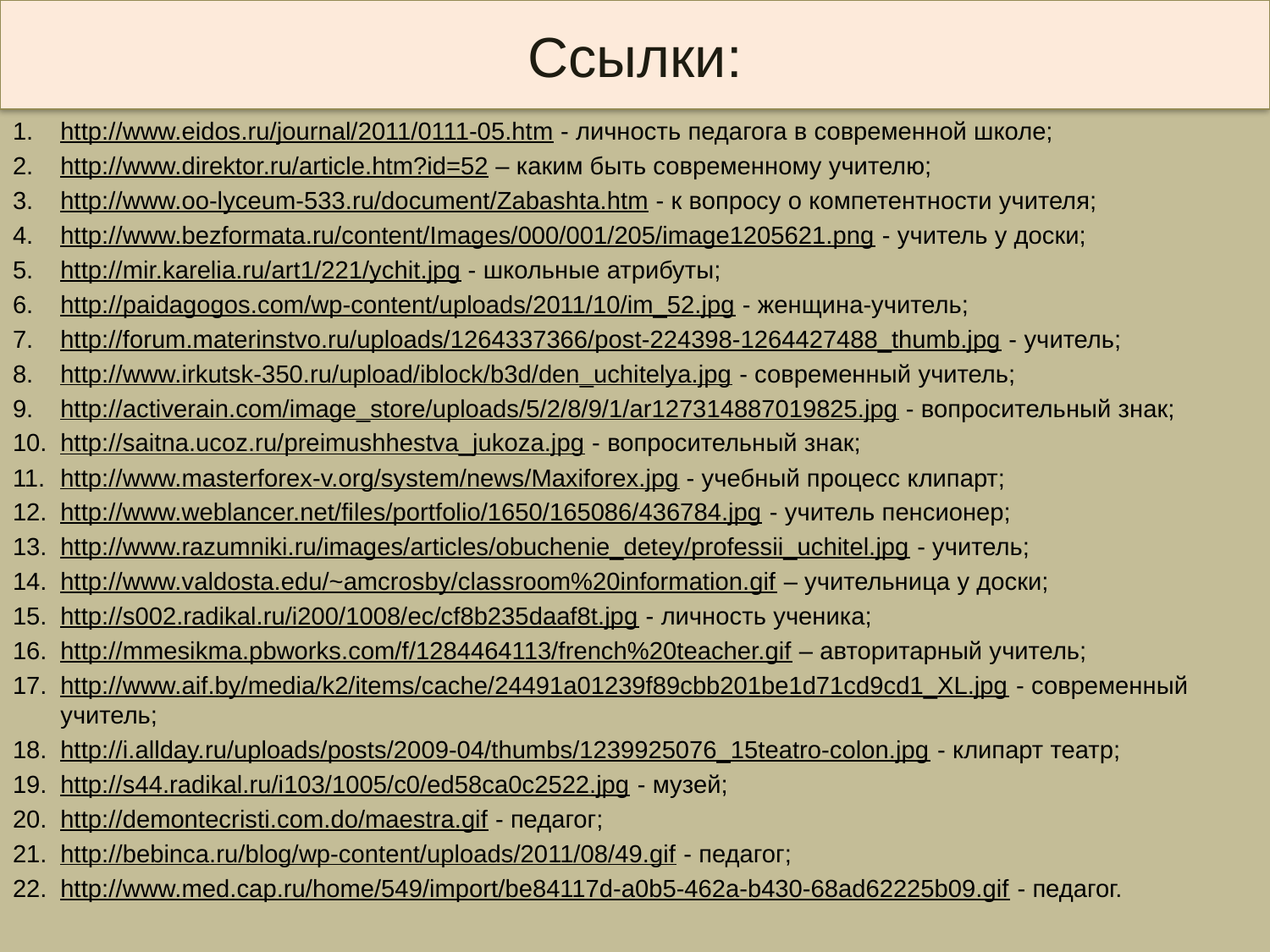

Ссылки:
http://www.eidos.ru/journal/2011/0111-05.htm - личность педагога в современной школе;
http://www.direktor.ru/article.htm?id=52 – каким быть современному учителю;
http://www.oo-lyceum-533.ru/document/Zabashta.htm - к вопросу о компетентности учителя;
http://www.bezformata.ru/content/Images/000/001/205/image1205621.png - учитель у доски;
http://mir.karelia.ru/art1/221/ychit.jpg - школьные атрибуты;
http://paidagogos.com/wp-content/uploads/2011/10/im_52.jpg - женщина-учитель;
http://forum.materinstvo.ru/uploads/1264337366/post-224398-1264427488_thumb.jpg - учитель;
http://www.irkutsk-350.ru/upload/iblock/b3d/den_uchitelya.jpg - современный учитель;
http://activerain.com/image_store/uploads/5/2/8/9/1/ar127314887019825.jpg - вопросительный знак;
http://saitna.ucoz.ru/preimushhestva_jukoza.jpg - вопросительный знак;
http://www.masterforex-v.org/system/news/Maxiforex.jpg - учебный процесс клипарт;
http://www.weblancer.net/files/portfolio/1650/165086/436784.jpg - учитель пенсионер;
http://www.razumniki.ru/images/articles/obuchenie_detey/professii_uchitel.jpg - учитель;
http://www.valdosta.edu/~amcrosby/classroom%20information.gif – учительница у доски;
http://s002.radikal.ru/i200/1008/ec/cf8b235daaf8t.jpg - личность ученика;
http://mmesikma.pbworks.com/f/1284464113/french%20teacher.gif – авторитарный учитель;
http://www.aif.by/media/k2/items/cache/24491a01239f89cbb201be1d71cd9cd1_XL.jpg - современный учитель;
http://i.allday.ru/uploads/posts/2009-04/thumbs/1239925076_15teatro-colon.jpg - клипарт театр;
http://s44.radikal.ru/i103/1005/c0/ed58ca0c2522.jpg - музей;
http://demontecristi.com.do/maestra.gif - педагог;
http://bebinca.ru/blog/wp-content/uploads/2011/08/49.gif - педагог;
http://www.med.cap.ru/home/549/import/be84117d-a0b5-462a-b430-68ad62225b09.gif - педагог.